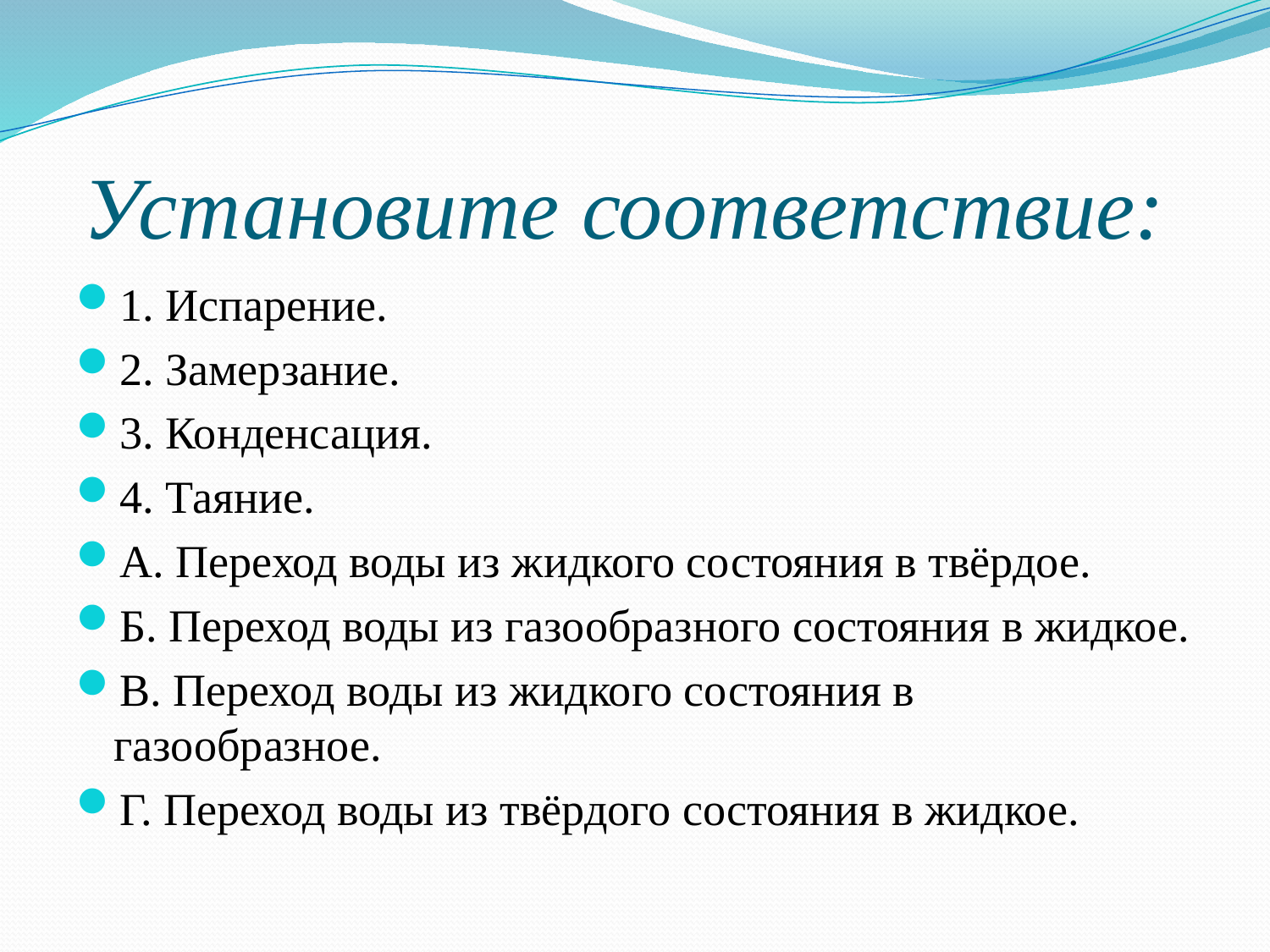

# Установите соответствие:
1. Испарение.
2. Замерзание.
3. Конденсация.
4. Таяние.
А. Переход воды из жидкого состояния в твёрдое.
Б. Переход воды из газообразного состояния в жидкое.
В. Переход воды из жидкого состояния в газообразное.
Г. Переход воды из твёрдого состояния в жидкое.